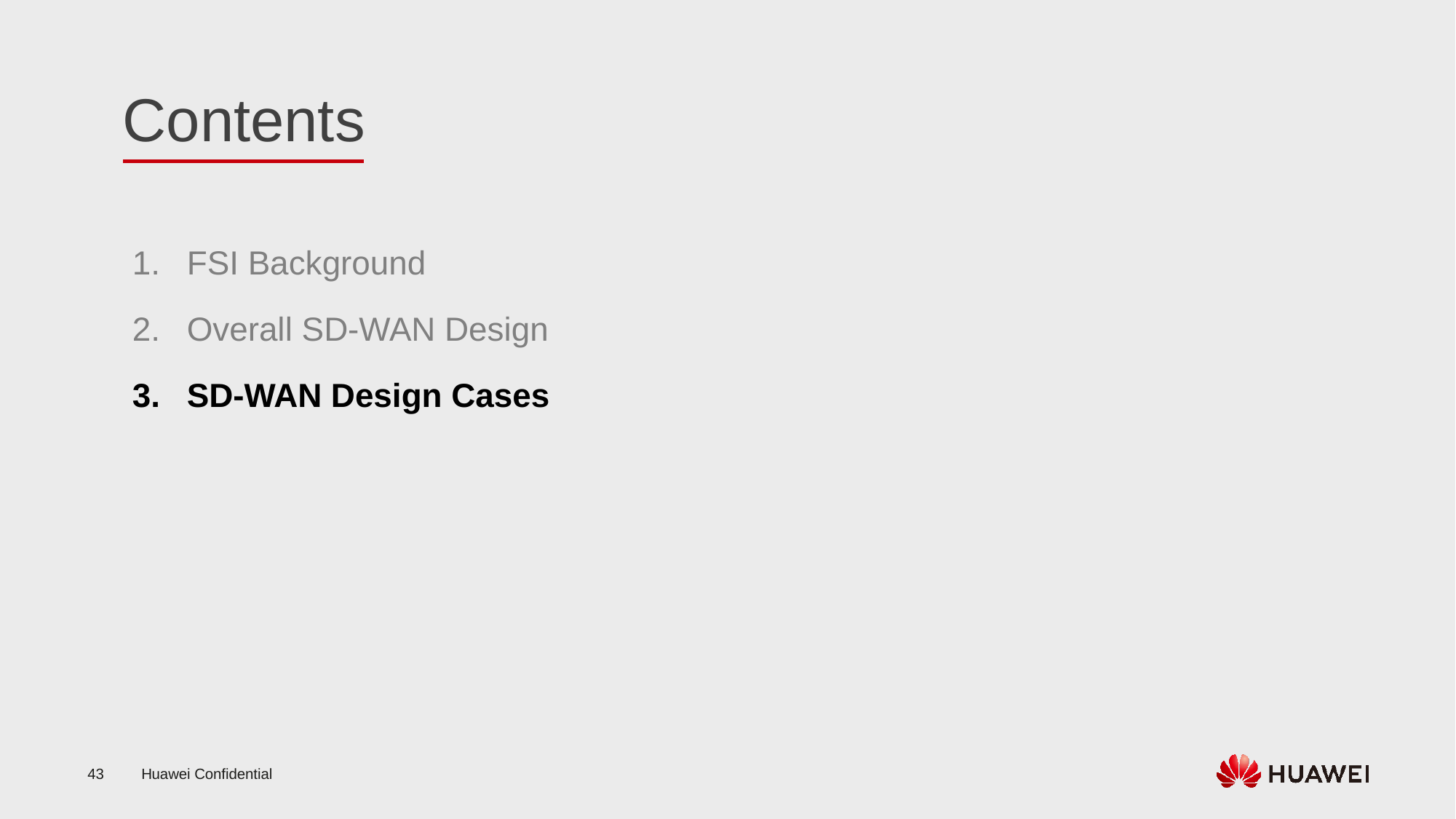

FSI Background
Overall SD-WAN Design
SD-WAN Design Cases